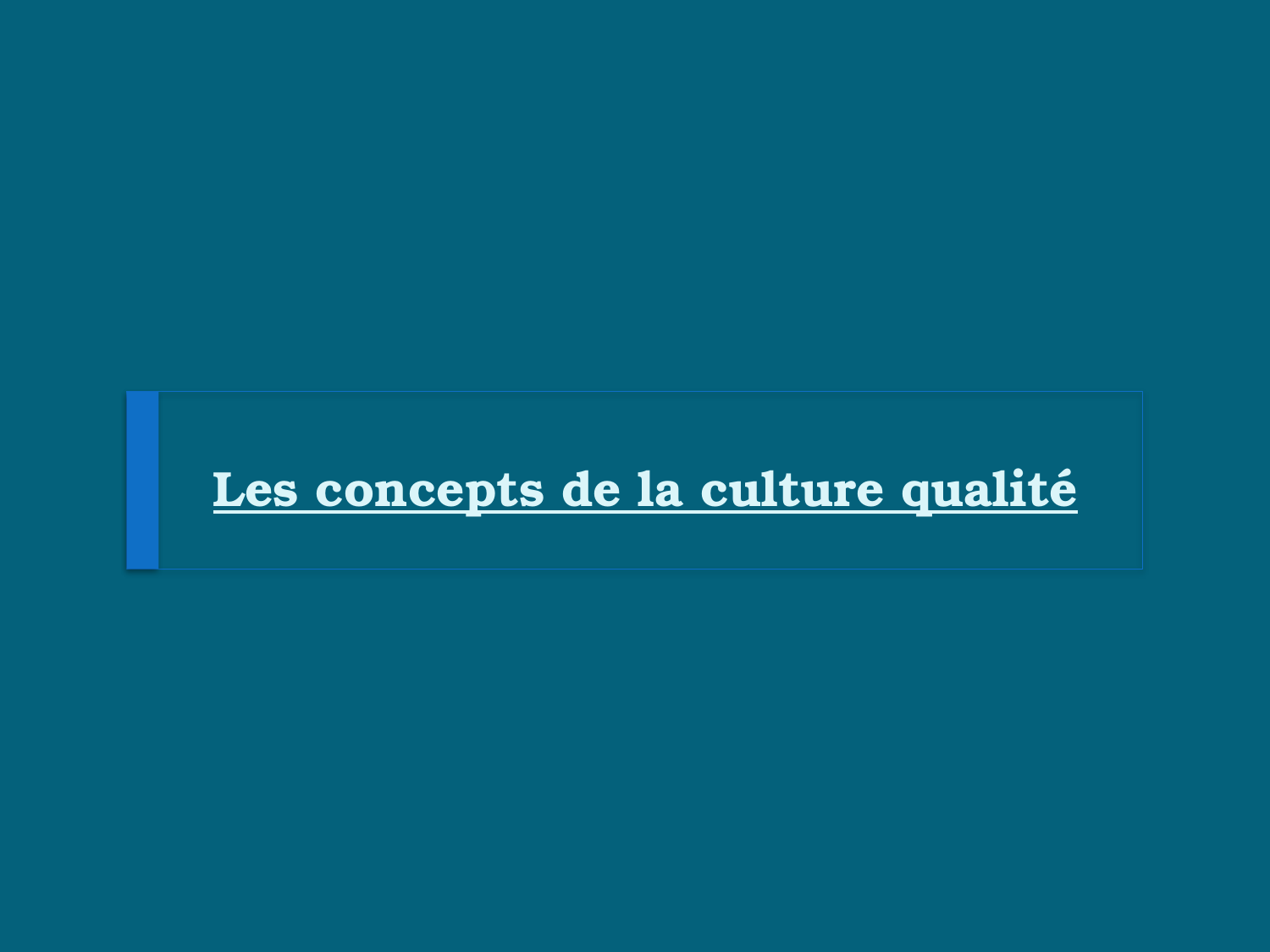

# Les concepts de la culture qualité